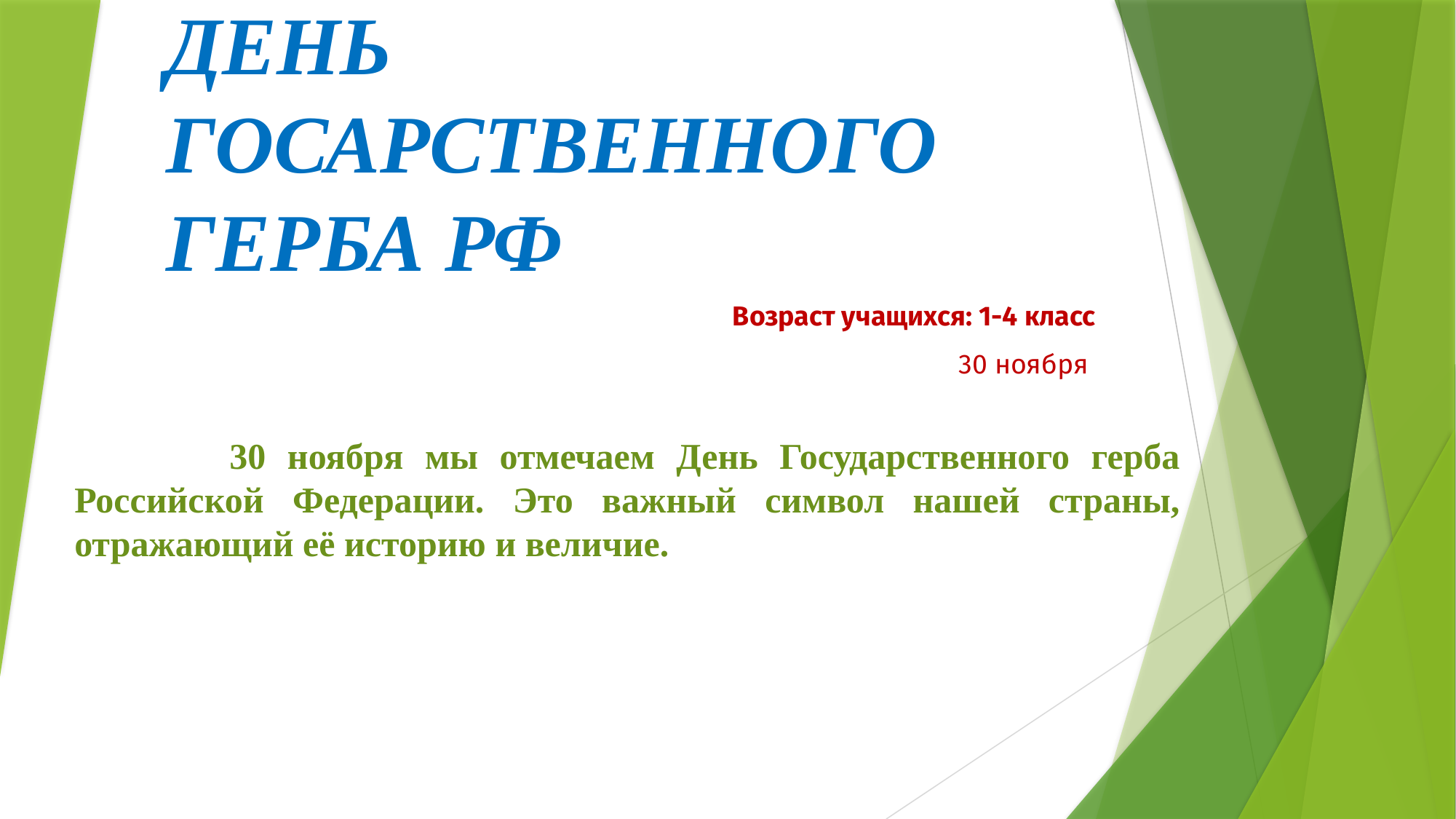

# ДЕНЬ ГОСАРСТВЕННОГО ГЕРБА РФ

Возраст учащихся: 1-4 класс
30 ноября

        30 ноября мы отмечаем День Государственного герба Российской Федерации. Это важный символ нашей страны, отражающий её историю и величие.